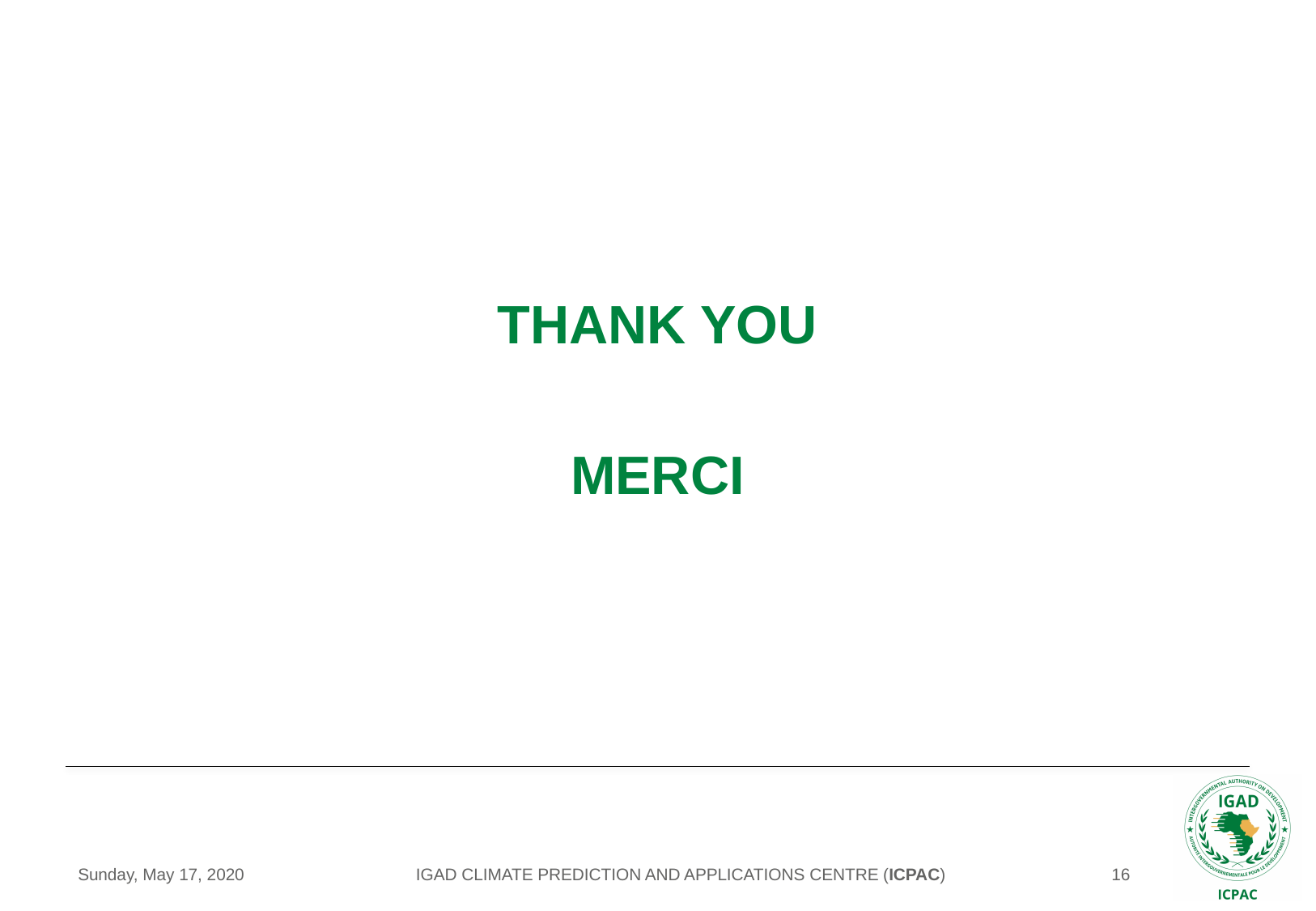

THANK YOU

MERCI
IGAD CLIMATE PREDICTION AND APPLICATIONS CENTRE (ICPAC)
Sunday, May 17, 2020
16